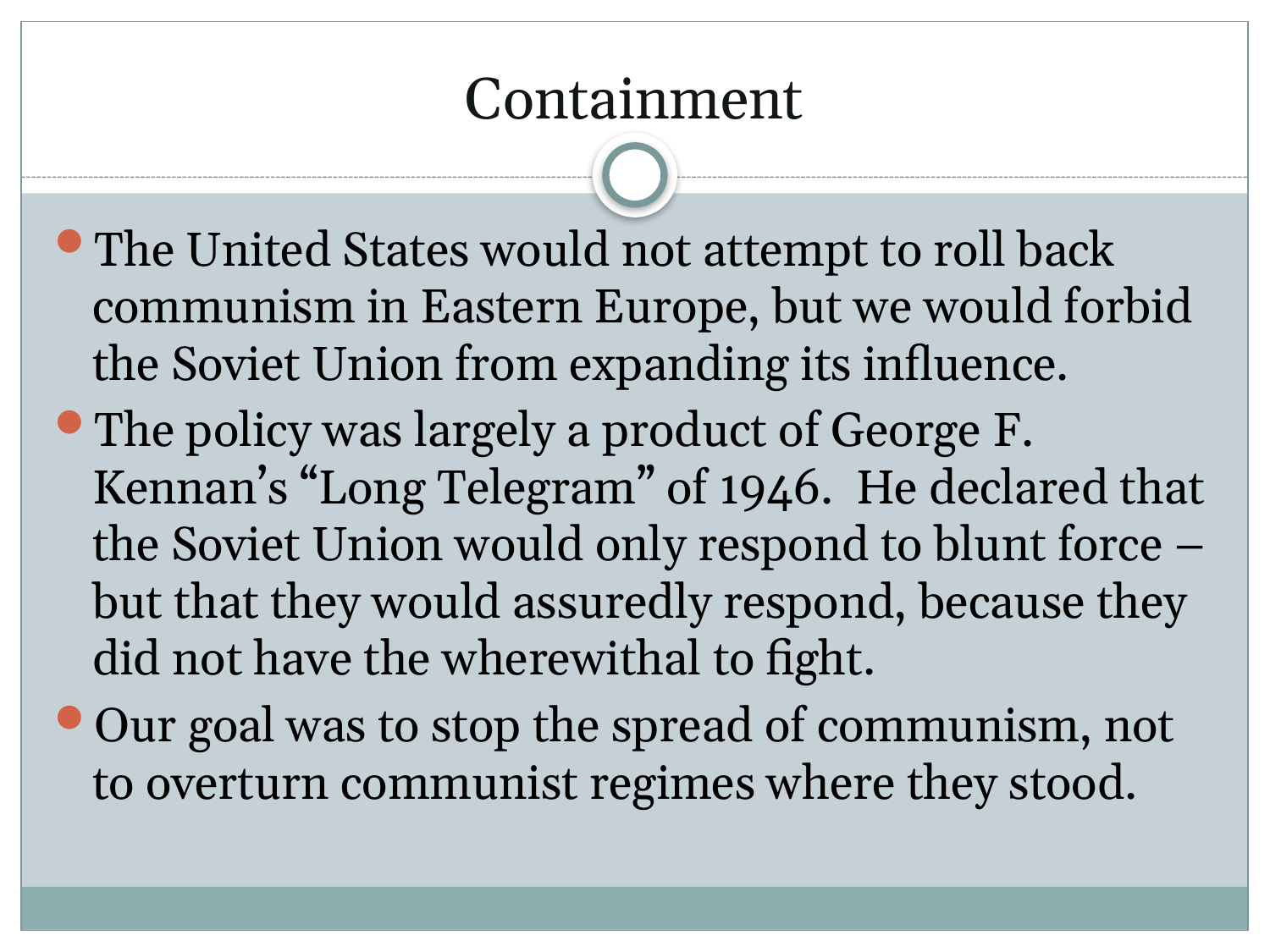

# Containment
The United States would not attempt to roll back communism in Eastern Europe, but we would forbid the Soviet Union from expanding its influence.
The policy was largely a product of George F. Kennan’s “Long Telegram” of 1946.  He declared that the Soviet Union would only respond to blunt force – but that they would assuredly respond, because they did not have the wherewithal to fight.
Our goal was to stop the spread of communism, not to overturn communist regimes where they stood.